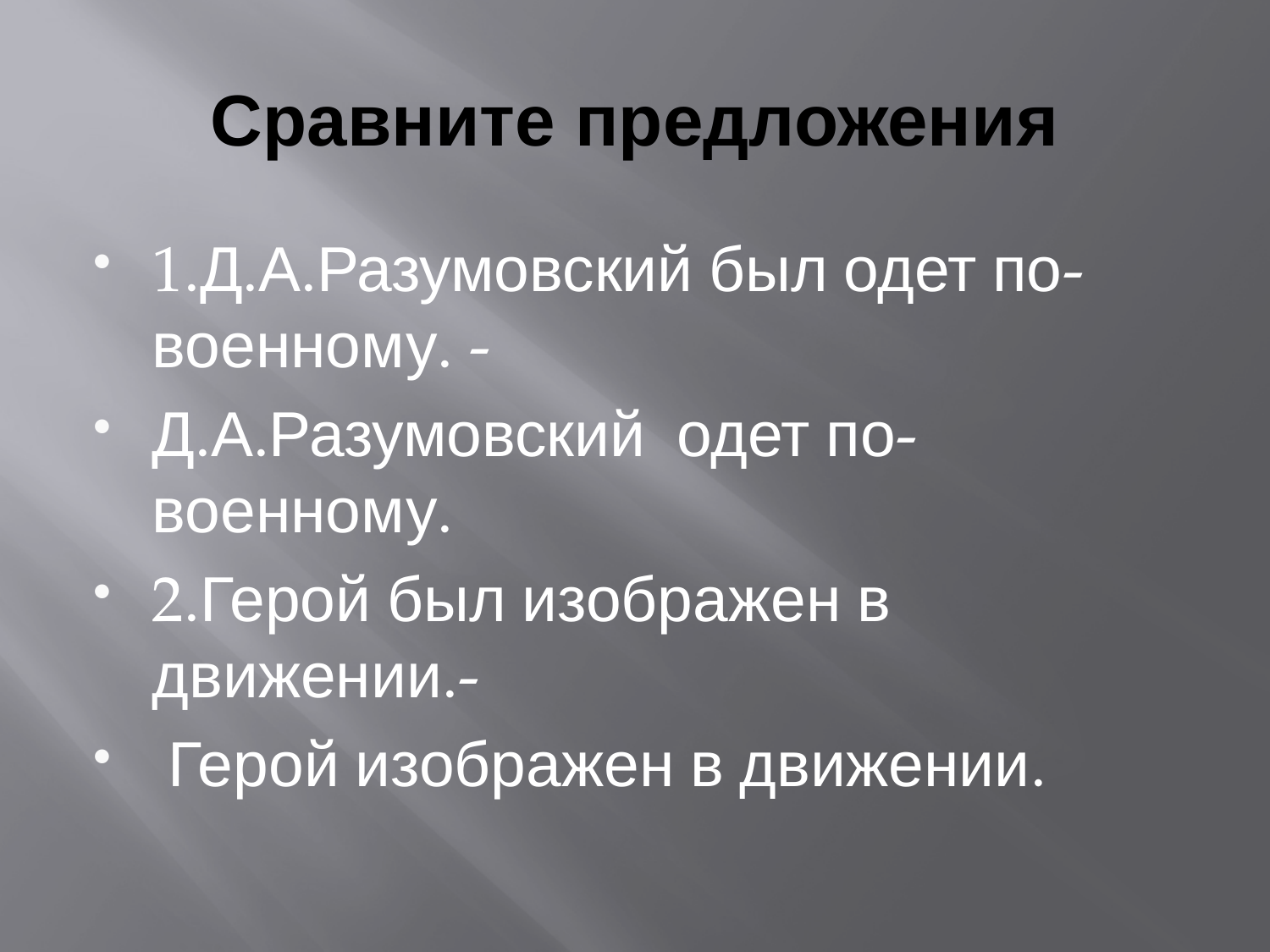

# Сравните предложения
1.Д.А.Разумовский был одет по-военному. -
Д.А.Разумовский  одет по-военному.
2.Герой был изображен в движении.-
 Герой изображен в движении.